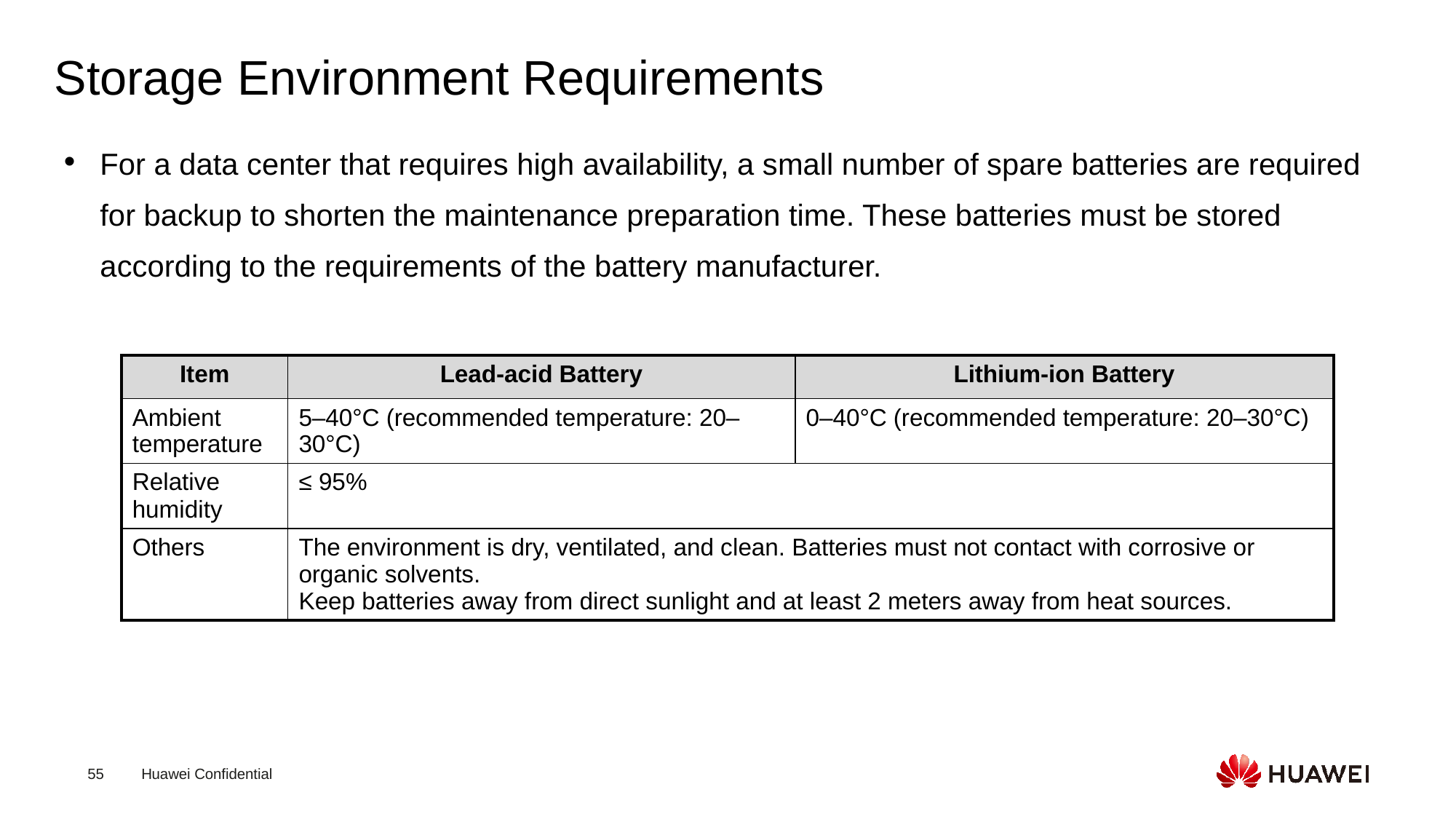

# Storage Environment Requirements
For a data center that requires high availability, a small number of spare batteries are required for backup to shorten the maintenance preparation time. These batteries must be stored according to the requirements of the battery manufacturer.
| Item | Lead-acid Battery | Lithium-ion Battery |
| --- | --- | --- |
| Ambient temperature | 5–40°C (recommended temperature: 20–30°C) | 0–40°C (recommended temperature: 20–30°C) |
| Relative humidity | ≤ 95% |  |
| Others | The environment is dry, ventilated, and clean. Batteries must not contact with corrosive or organic solvents. Keep batteries away from direct sunlight and at least 2 meters away from heat sources. |  |